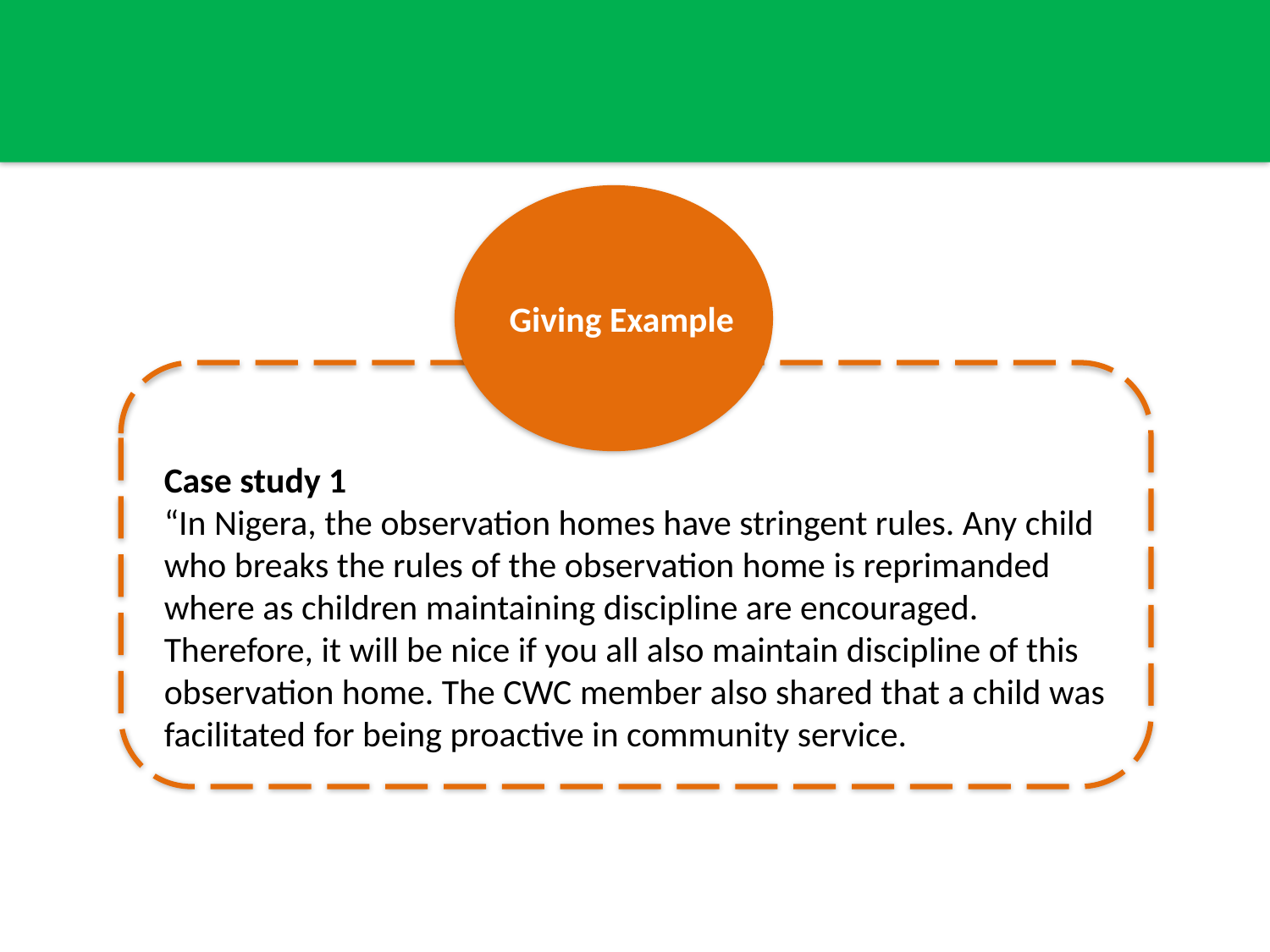

Giving Example

Case study 1
“In Nigera, the observation homes have stringent rules. Any child who breaks the rules of the observation home is reprimanded where as children maintaining discipline are encouraged. Therefore, it will be nice if you all also maintain discipline of this observation home. The CWC member also shared that a child was facilitated for being proactive in community service.